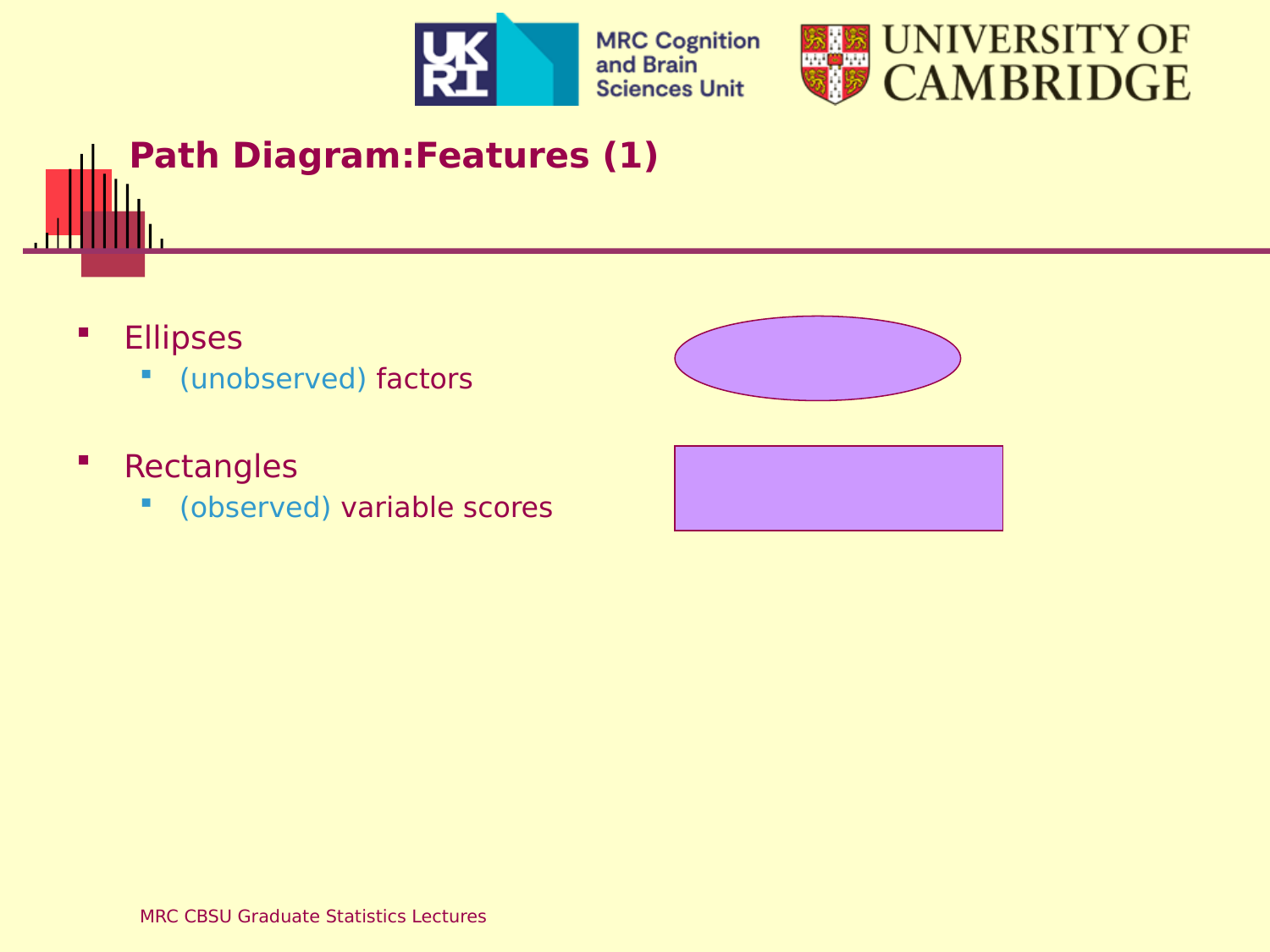

# Path Diagram:Features (1)

Ellipses
(unobserved) factors

Rectangles
(observed) variable scores

MRC CBSU Graduate Statistics Lectures